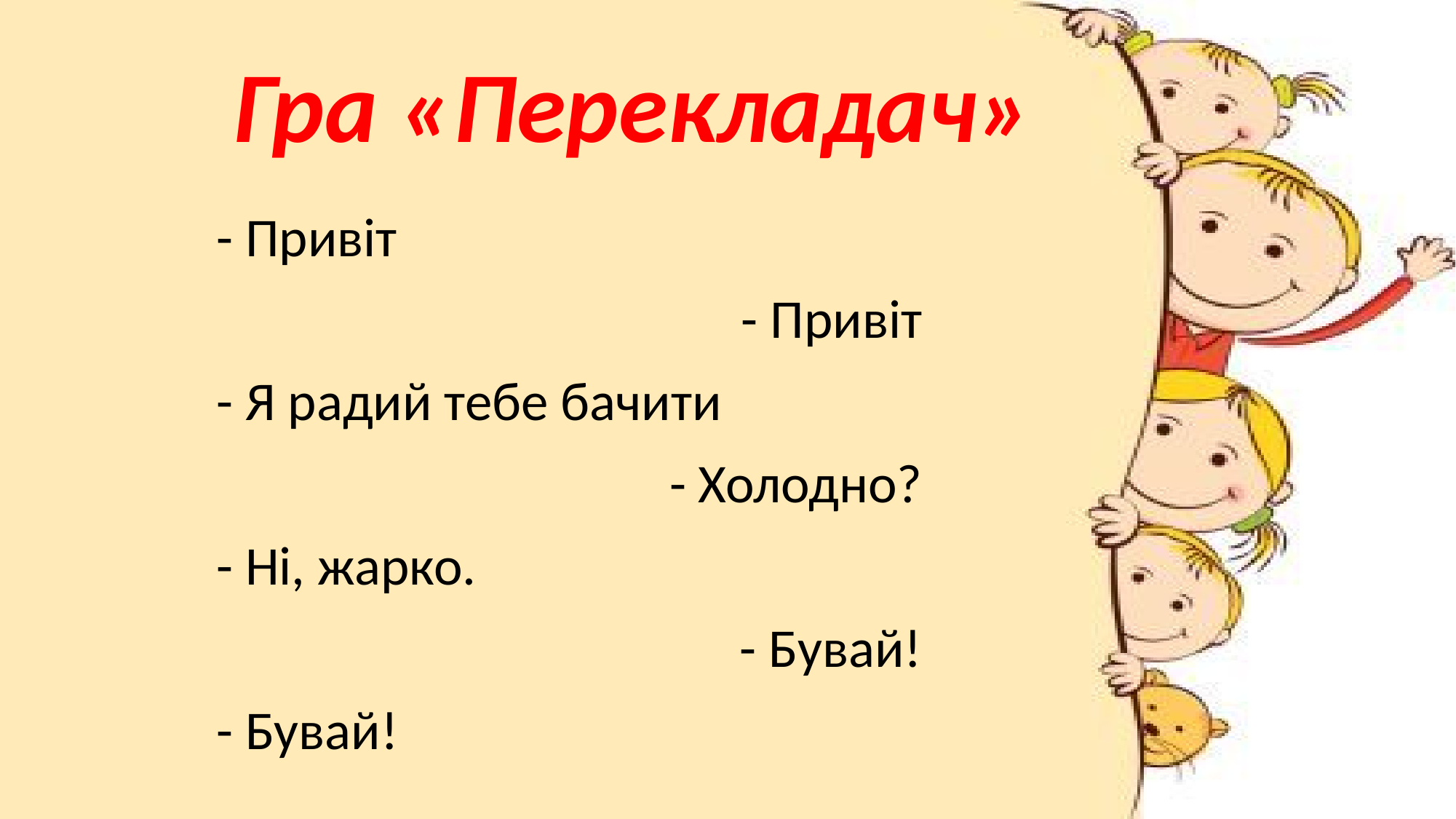

Гра «Перекладач»
- Привіт
- Привіт
- Я радий тебе бачити
- Холодно?
- Ні, жарко.
- Бувай!
- Бувай!